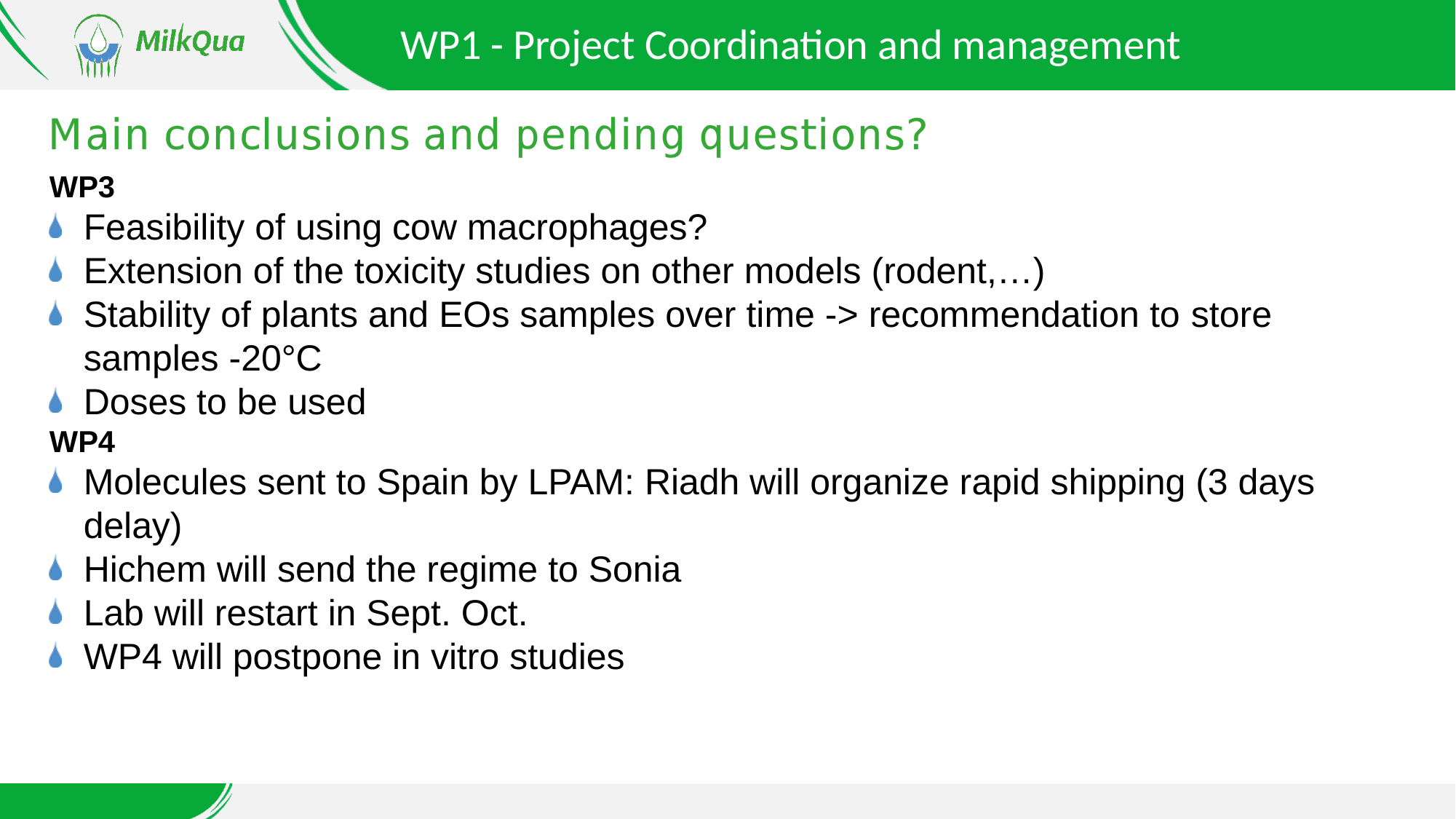

WP1 - Project Coordination and management
# Main conclusions and pending questions?
WP3
Feasibility of using cow macrophages?
Extension of the toxicity studies on other models (rodent,…)
Stability of plants and EOs samples over time -> recommendation to store samples -20°C
Doses to be used
WP4
Molecules sent to Spain by LPAM: Riadh will organize rapid shipping (3 days delay)
Hichem will send the regime to Sonia
Lab will restart in Sept. Oct.
WP4 will postpone in vitro studies